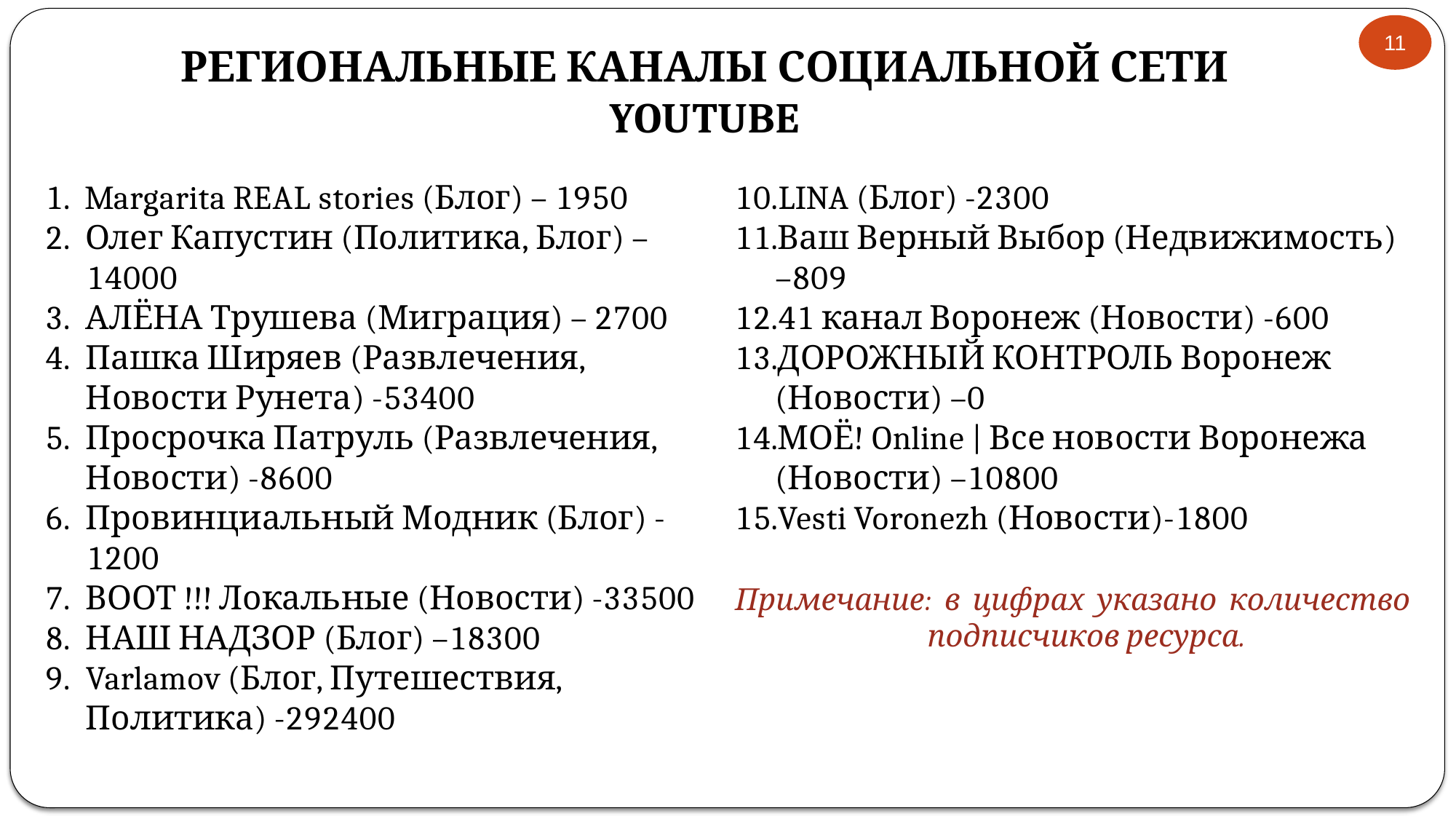

5
11
РЕГИОНАЛЬНЫЕ КАНАЛЫ СОЦИАЛЬНОЙ СЕТИ YOUTUBE
Margarita REAL stories (Блог) – 1950
Олег Капустин (Политика, Блог) – 14000
АЛЁНА Трушева (Миграция) – 2700
Пашка Ширяев (Развлечения, Новости Рунета) -53400
Просрочка Патруль (Развлечения, Новости) -8600
Провинциальный Модник (Блог) -1200
ВООТ !!! Локальные (Новости) -33500
НАШ НАДЗОР (Блог) –18300
Varlamov (Блог, Путешествия, Политика) -292400
LINA (Блог) -2300
Ваш Верный Выбор (Недвижимость) –809
41 канал Воронеж (Новости) -600
ДОРОЖНЫЙ КОНТРОЛЬ Воронеж (Новости) –0
МОЁ! Online | Все новости Воронежа (Новости) –10800
Vesti Voronezh (Новости)-1800

Примечание: в цифрах указано количество подписчиков ресурса.